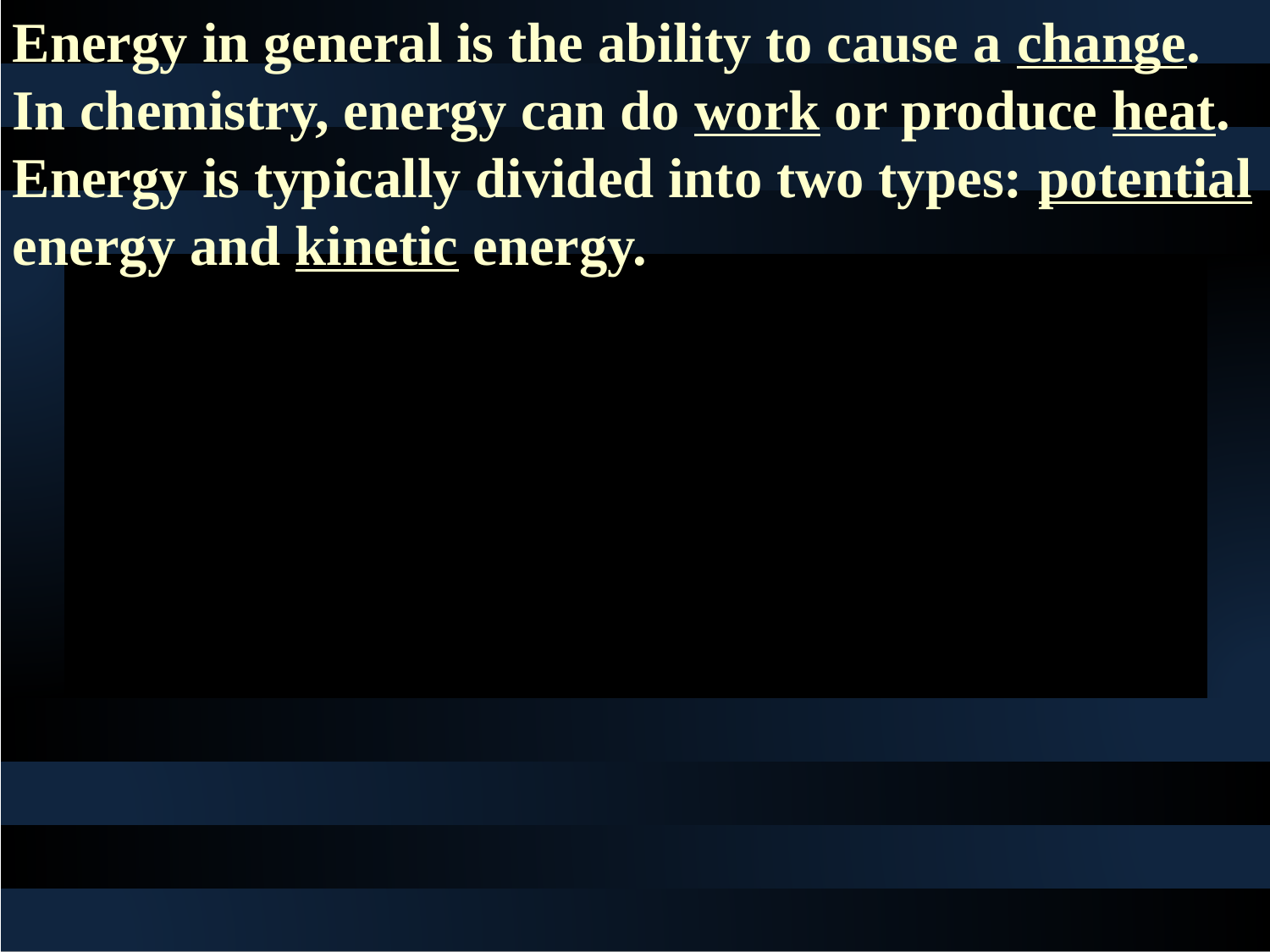

Energy in general is the ability to cause a change.  In chemistry, energy can do work or produce heat.  Energy is typically divided into two types: potential energy and kinetic energy.